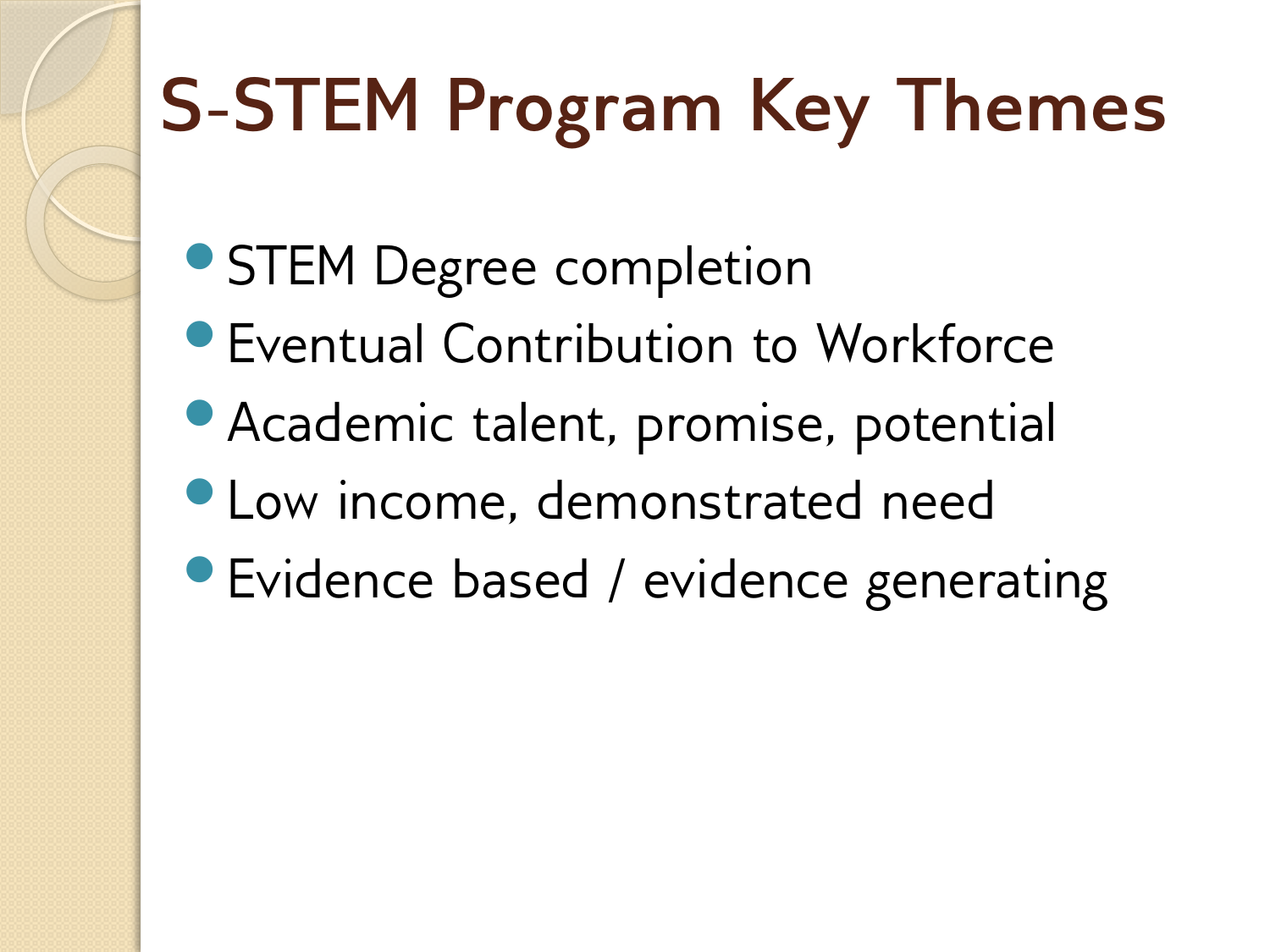

# S-STEM Program Key Themes
STEM Degree completion
Eventual Contribution to Workforce
Academic talent, promise, potential
Low income, demonstrated need
Evidence based / evidence generating